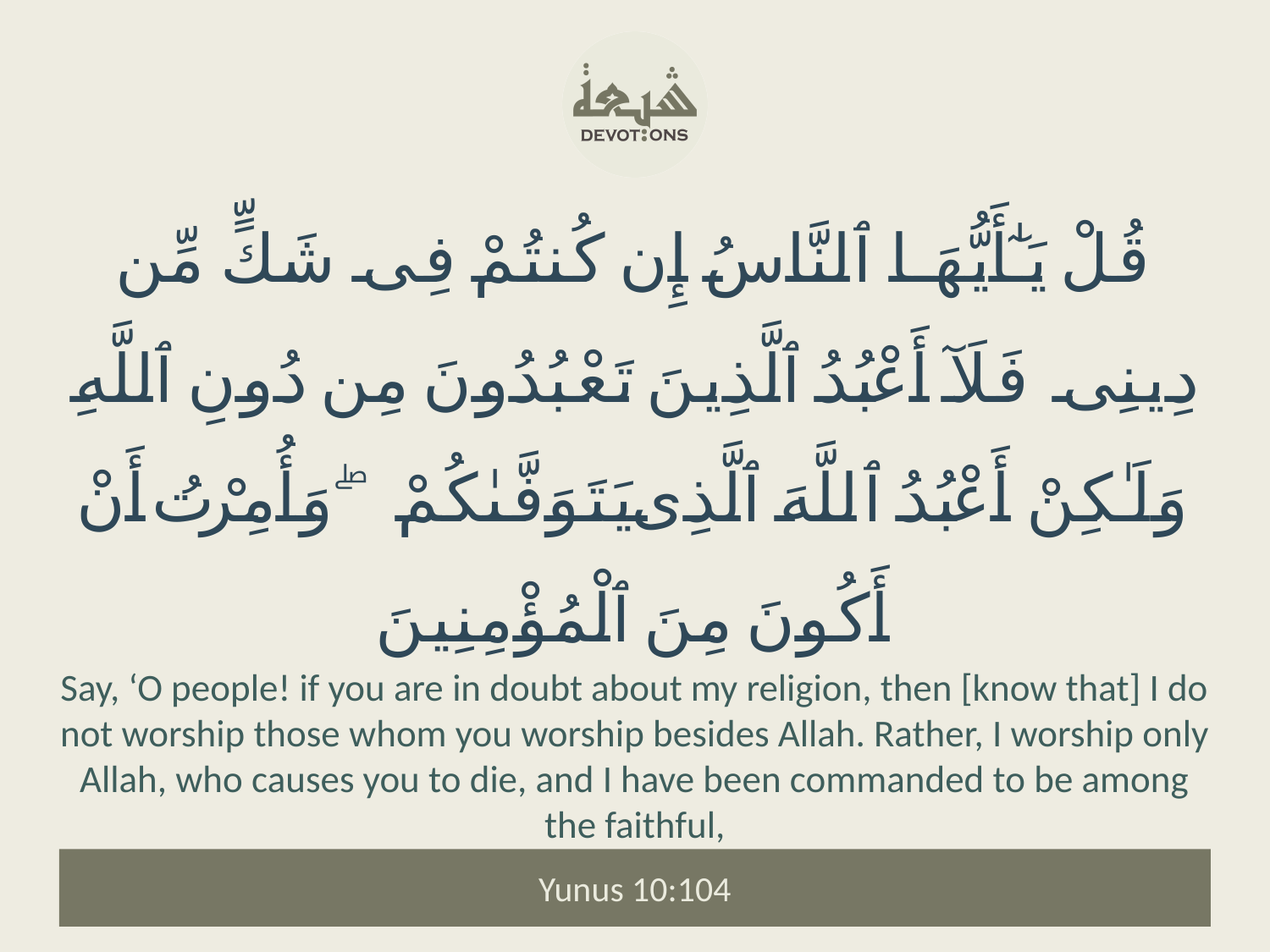

قُلْ يَـٰٓأَيُّهَا ٱلنَّاسُ إِن كُنتُمْ فِى شَكٍّ مِّن دِينِى فَلَآ أَعْبُدُ ٱلَّذِينَ تَعْبُدُونَ مِن دُونِ ٱللَّهِ وَلَـٰكِنْ أَعْبُدُ ٱللَّهَ ٱلَّذِى يَتَوَفَّىٰكُمْ ۖ وَأُمِرْتُ أَنْ أَكُونَ مِنَ ٱلْمُؤْمِنِينَ
Say, ‘O people! if you are in doubt about my religion, then [know that] I do not worship those whom you worship besides Allah. Rather, I worship only Allah, who causes you to die, and I have been commanded to be among the faithful,
Yunus 10:104